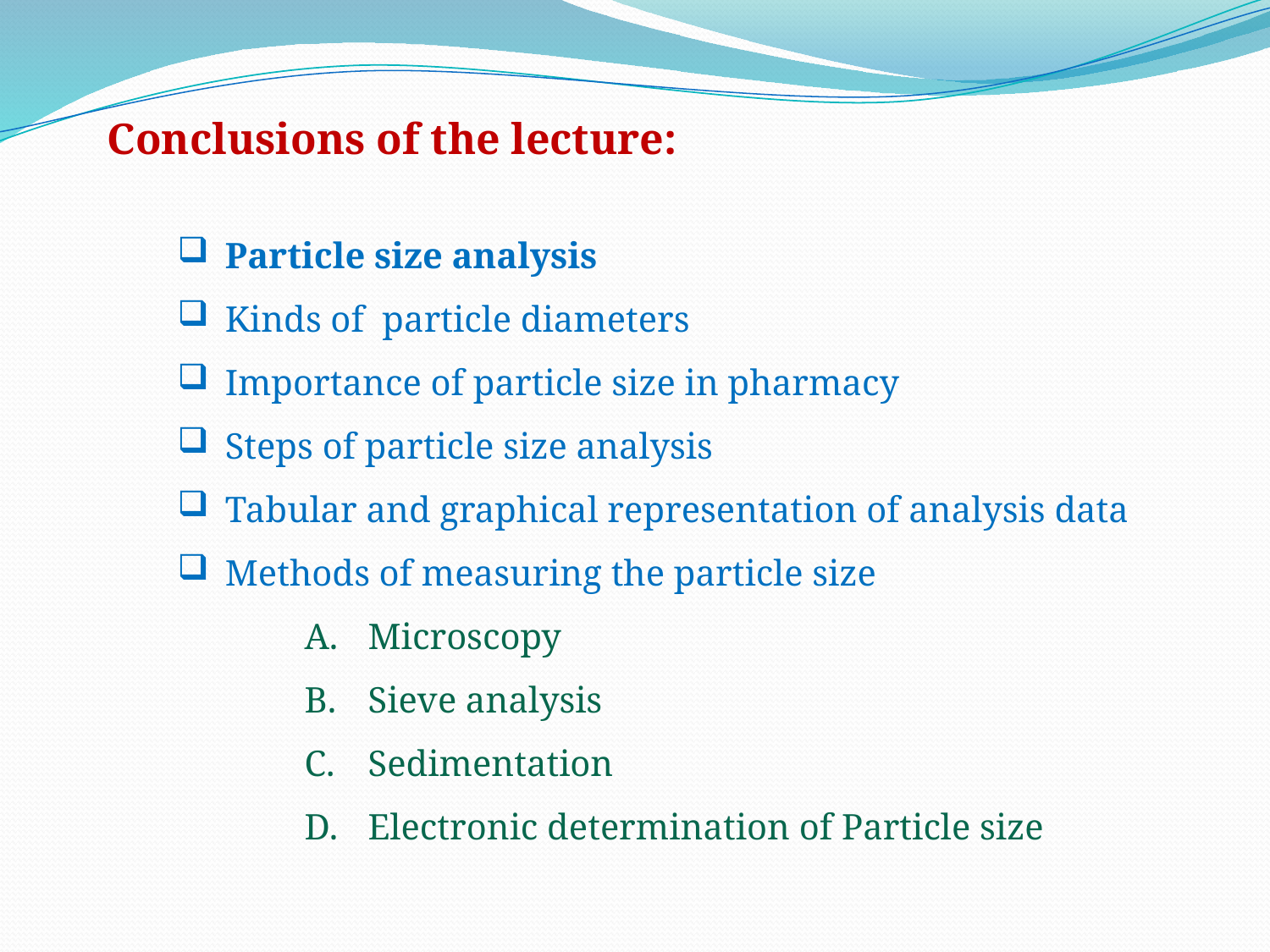

Conclusions of the lecture:
Particle size analysis
Kinds of  particle diameters
Importance of particle size in pharmacy
Steps of particle size analysis
Tabular and graphical representation of analysis data
Methods of measuring the particle size
Microscopy
Sieve analysis
Sedimentation
Electronic determination of Particle size